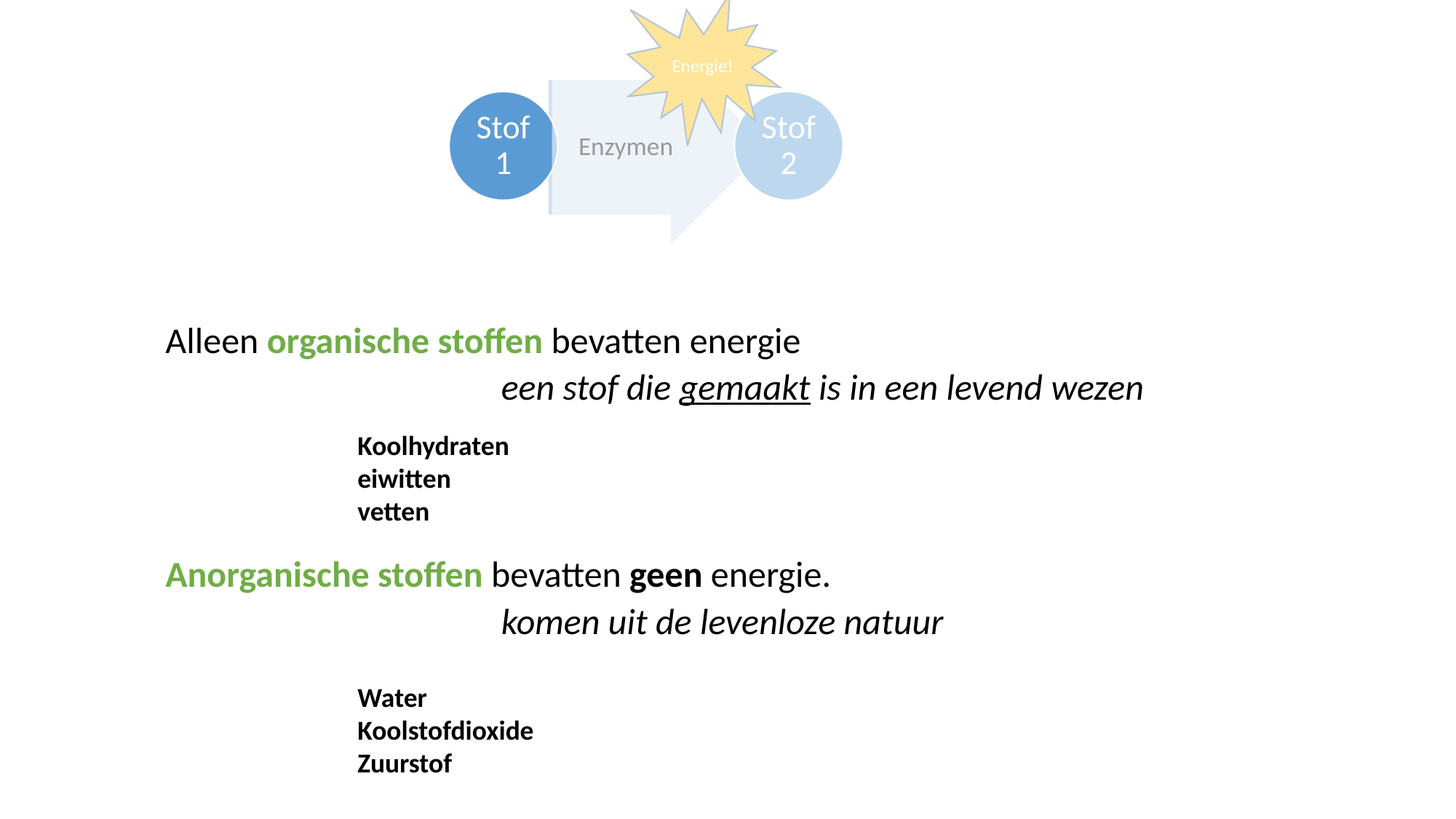

Energie!
Enzymen
Stof 1
Stof 2

Alleen organische stoffen bevatten energie
			 een stof die gemaakt is in een levend wezen

Anorganische stoffen bevatten geen energie.
			 komen uit de levenloze natuur
Koolhydraten
eiwitten
vetten
Water
Koolstofdioxide
Zuurstof